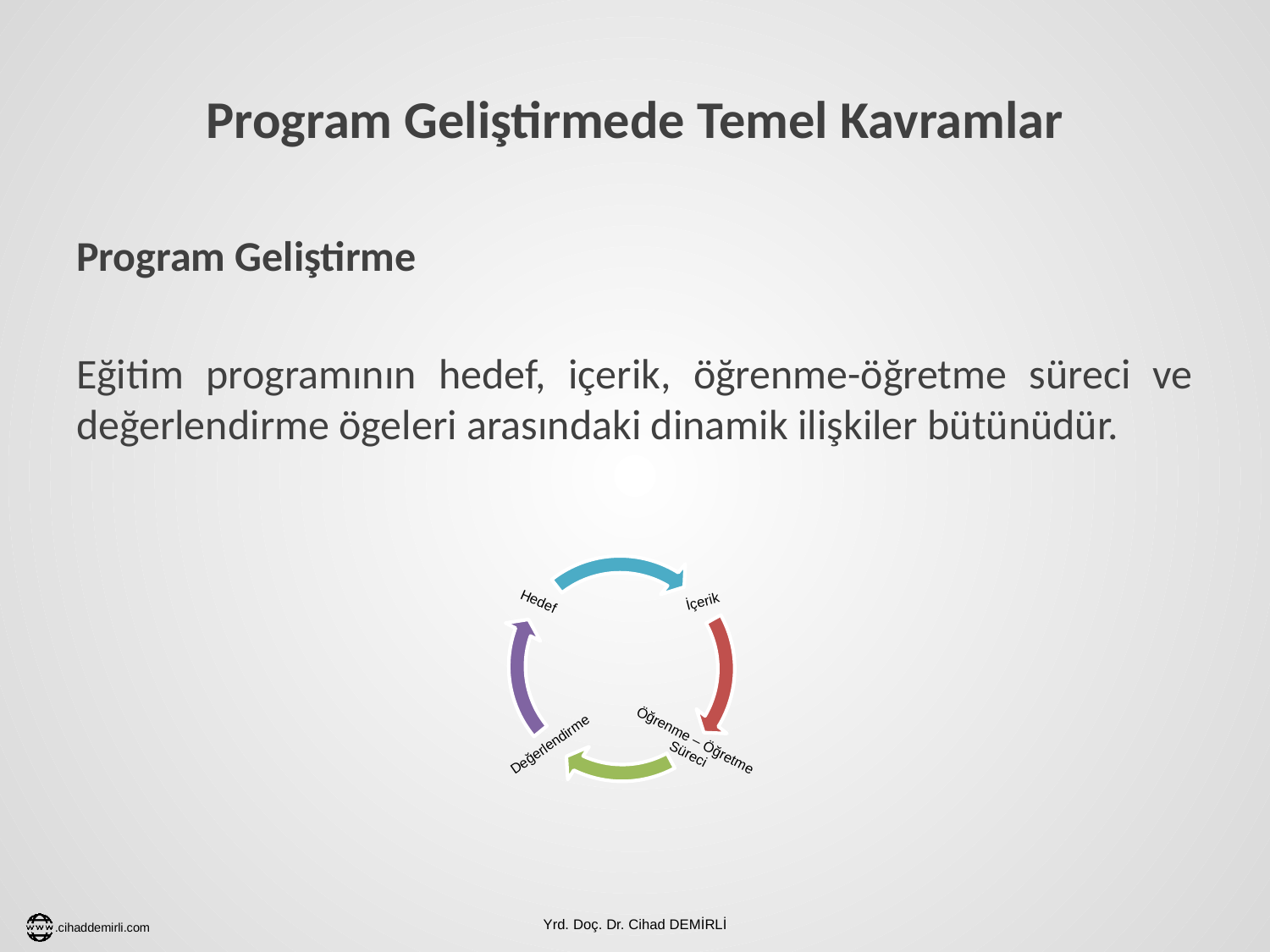

# Program Geliştirmede Temel Kavramlar
Program Geliştirme

Eğitim programının hedef, içerik, öğrenme-öğretme süreci ve değerlendirme ögeleri arasındaki dinamik ilişkiler bütünüdür.

İçerik
Öğrenme – Öğretme Süreci
Değerlendirme
Hedef